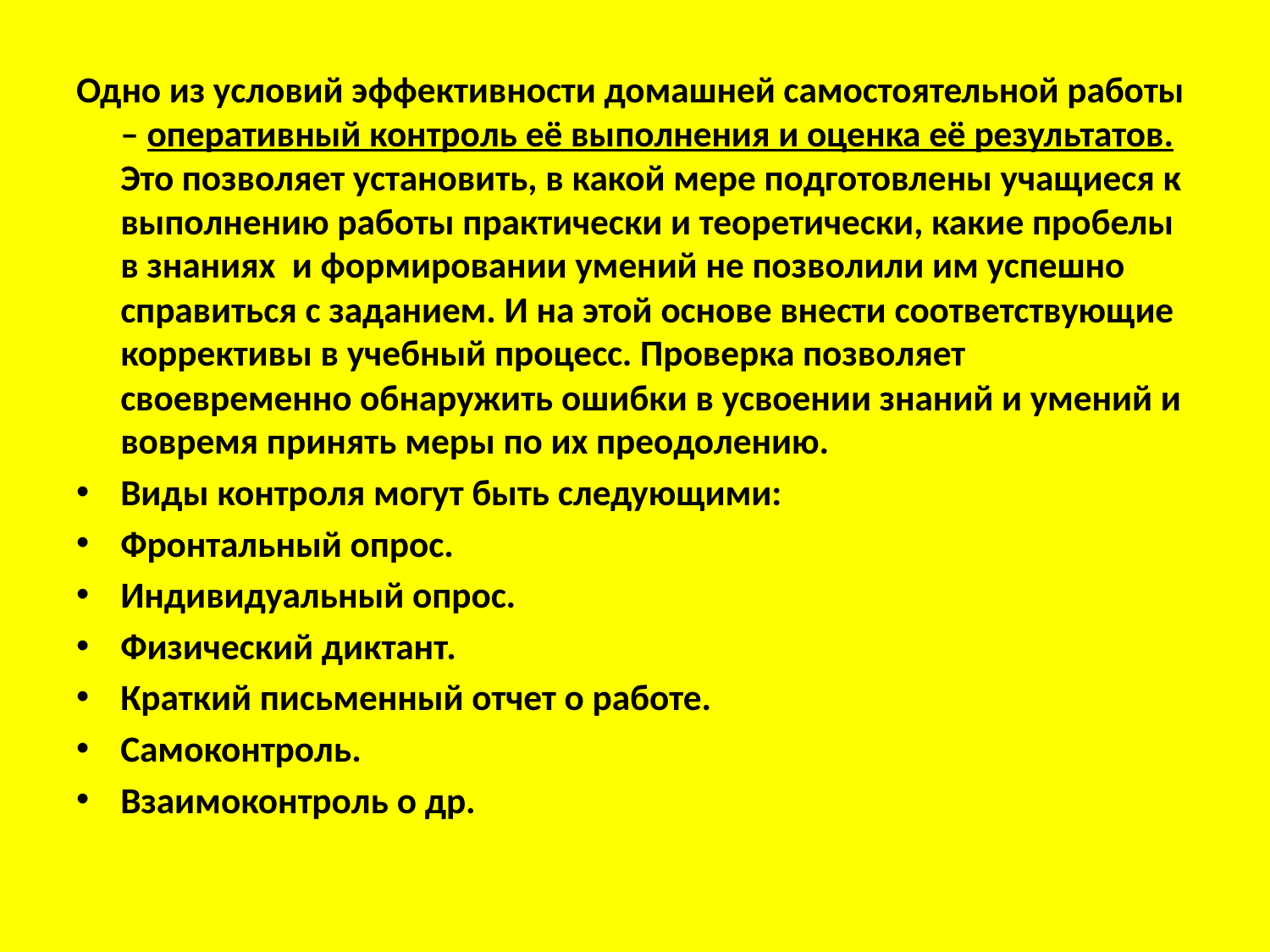

Одно из условий эффективности домашней самостоятельной работы – оперативный контроль её выполнения и оценка её результатов. Это позволяет установить, в какой мере подготовлены учащиеся к выполнению работы практически и теоретически, какие пробелы в знаниях  и формировании умений не позволили им успешно справиться с заданием. И на этой основе внести соответствующие коррективы в учебный процесс. Проверка позволяет своевременно обнаружить ошибки в усвоении знаний и умений и вовремя принять меры по их преодолению.
Виды контроля могут быть следующими:
Фронтальный опрос.
Индивидуальный опрос.
Физический диктант.
Краткий письменный отчет о работе.
Самоконтроль.
Взаимоконтроль о др.